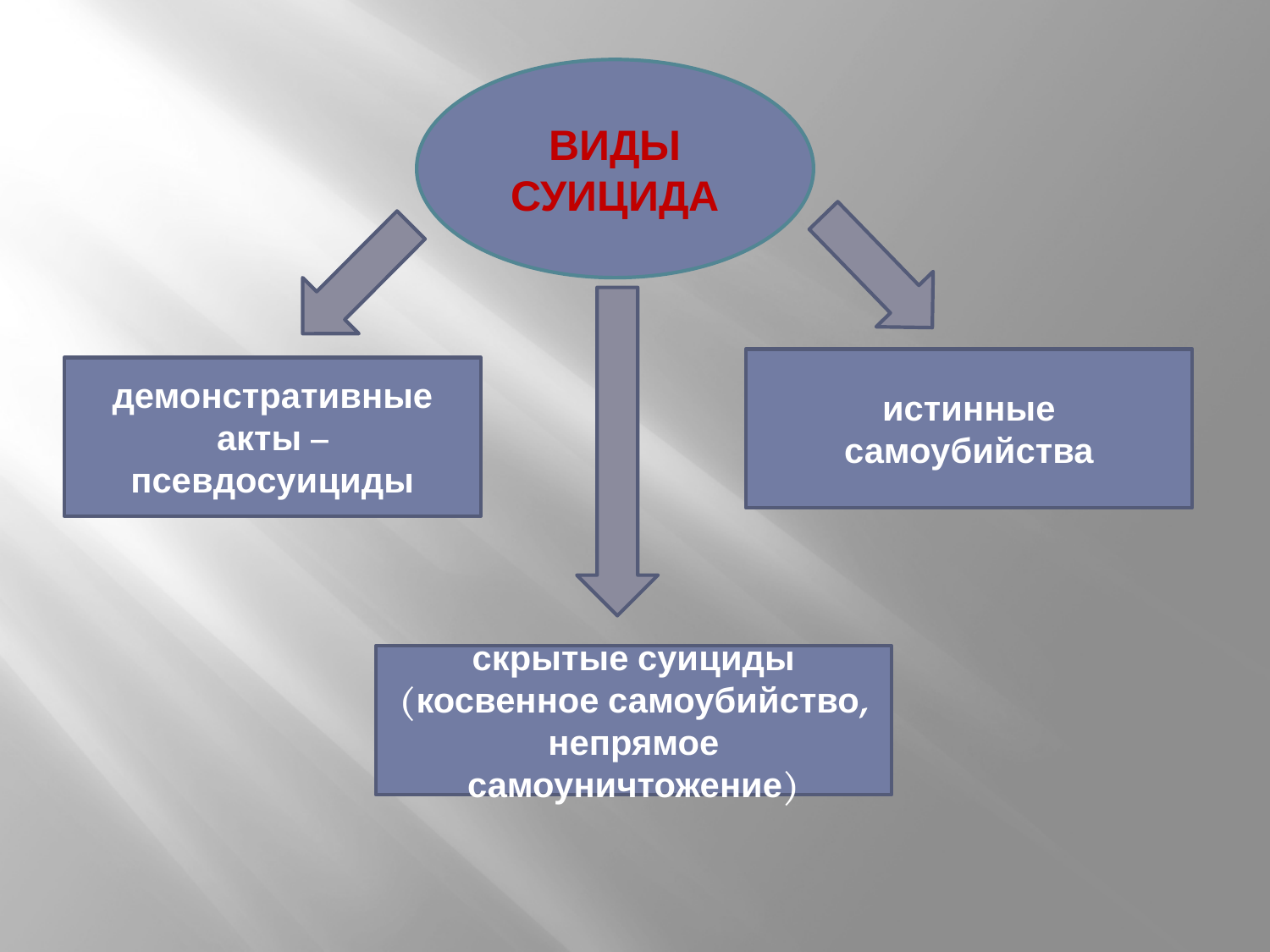

ВИДЫ СУИЦИДА

истинные самоубийства
демонстративные акты – псевдосуициды

скрытые суициды (косвенное самоубийство, непрямое самоуничтожение)